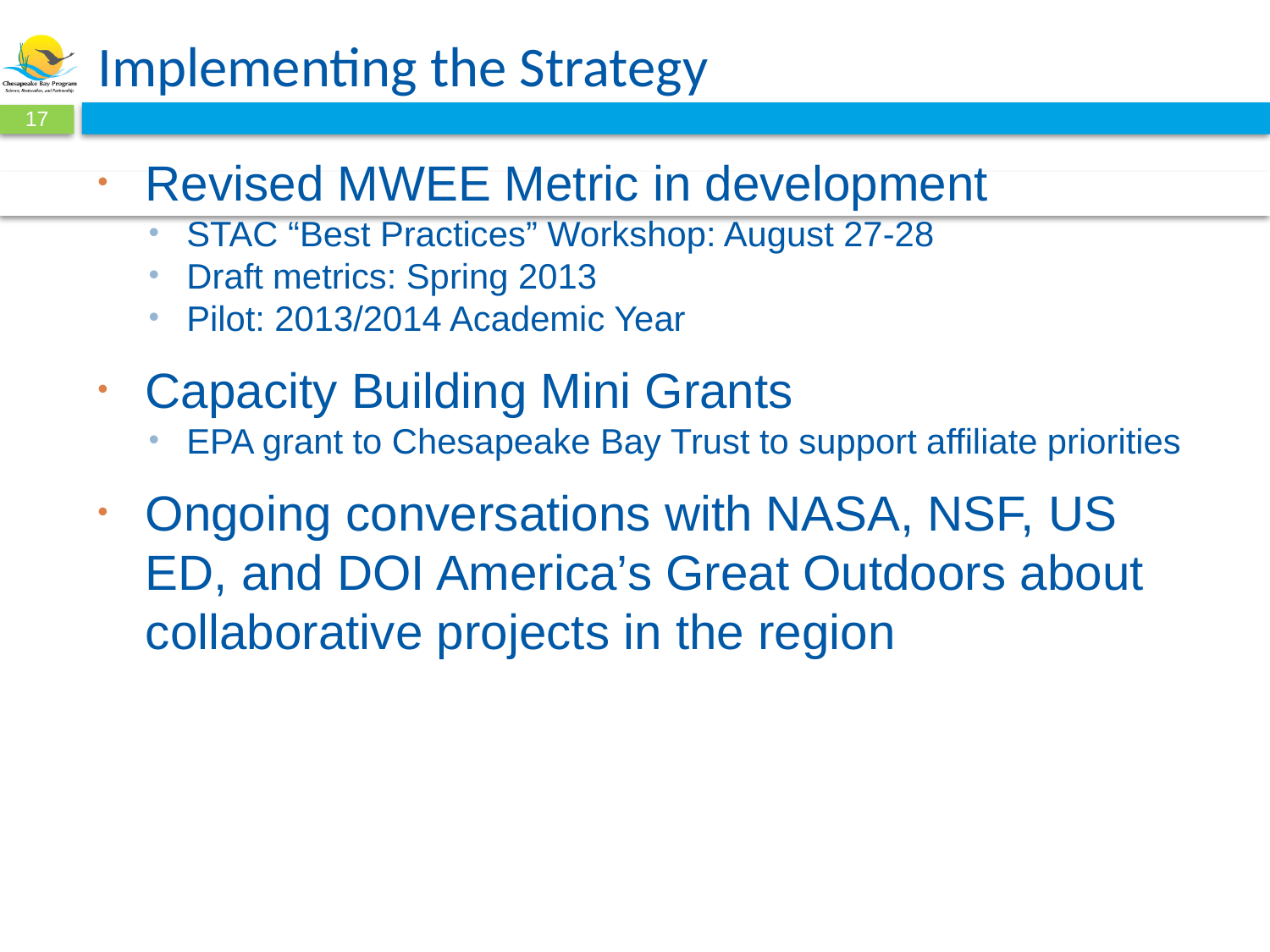

# Implementing the Strategy
17
Revised MWEE Metric in development
STAC “Best Practices” Workshop: August 27-28
Draft metrics: Spring 2013
Pilot: 2013/2014 Academic Year
Capacity Building Mini Grants
EPA grant to Chesapeake Bay Trust to support affiliate priorities
Ongoing conversations with NASA, NSF, US ED, and DOI America’s Great Outdoors about collaborative projects in the region